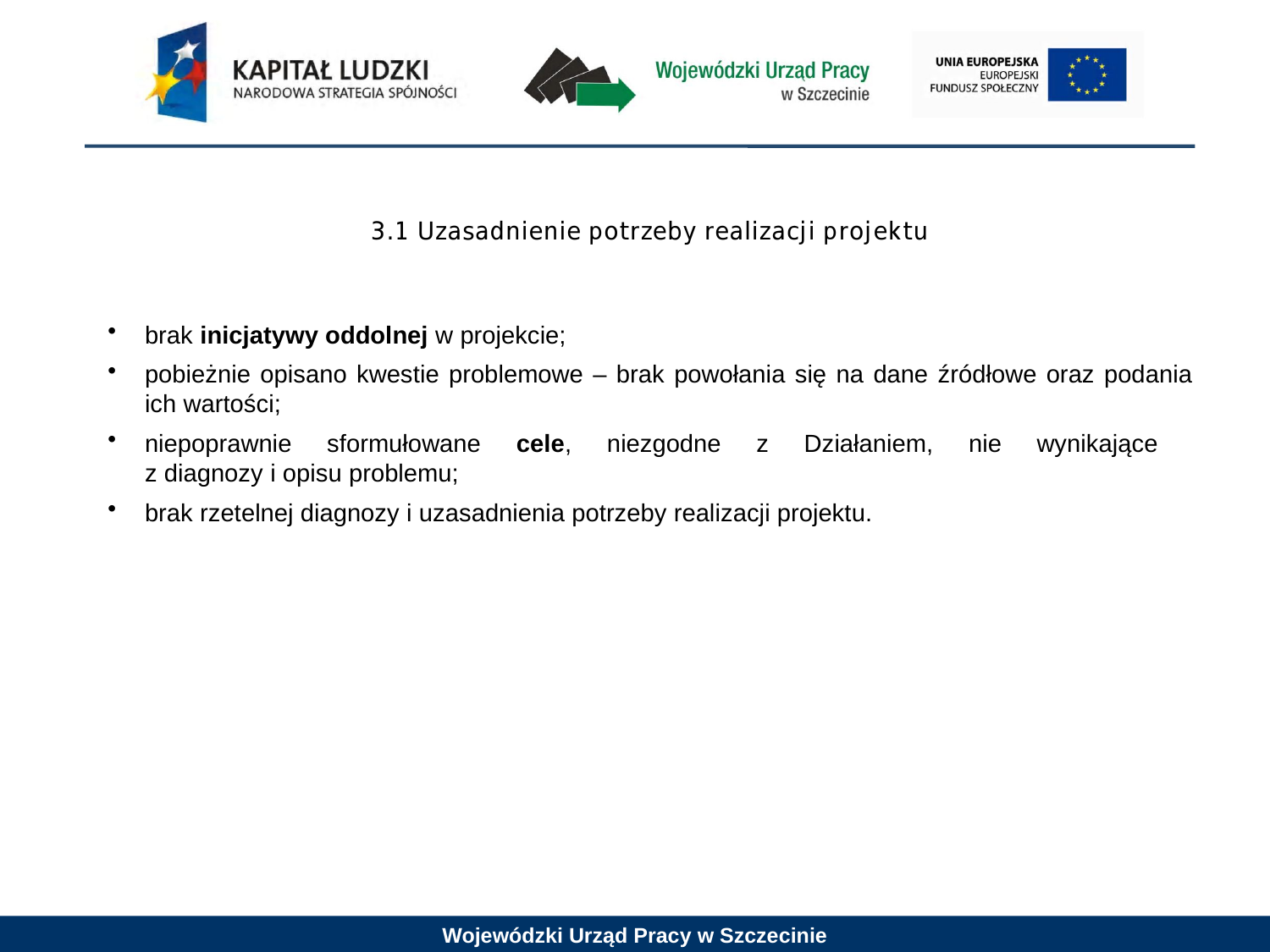

3.1 Uzasadnienie potrzeby realizacji projektu

brak inicjatywy oddolnej w projekcie;
pobieżnie opisano kwestie problemowe – brak powołania się na dane źródłowe oraz podania ich wartości;
niepoprawnie sformułowane cele, niezgodne z Działaniem, nie wynikające
z diagnozy i opisu problemu;
brak rzetelnej diagnozy i uzasadnienia potrzeby realizacji projektu.